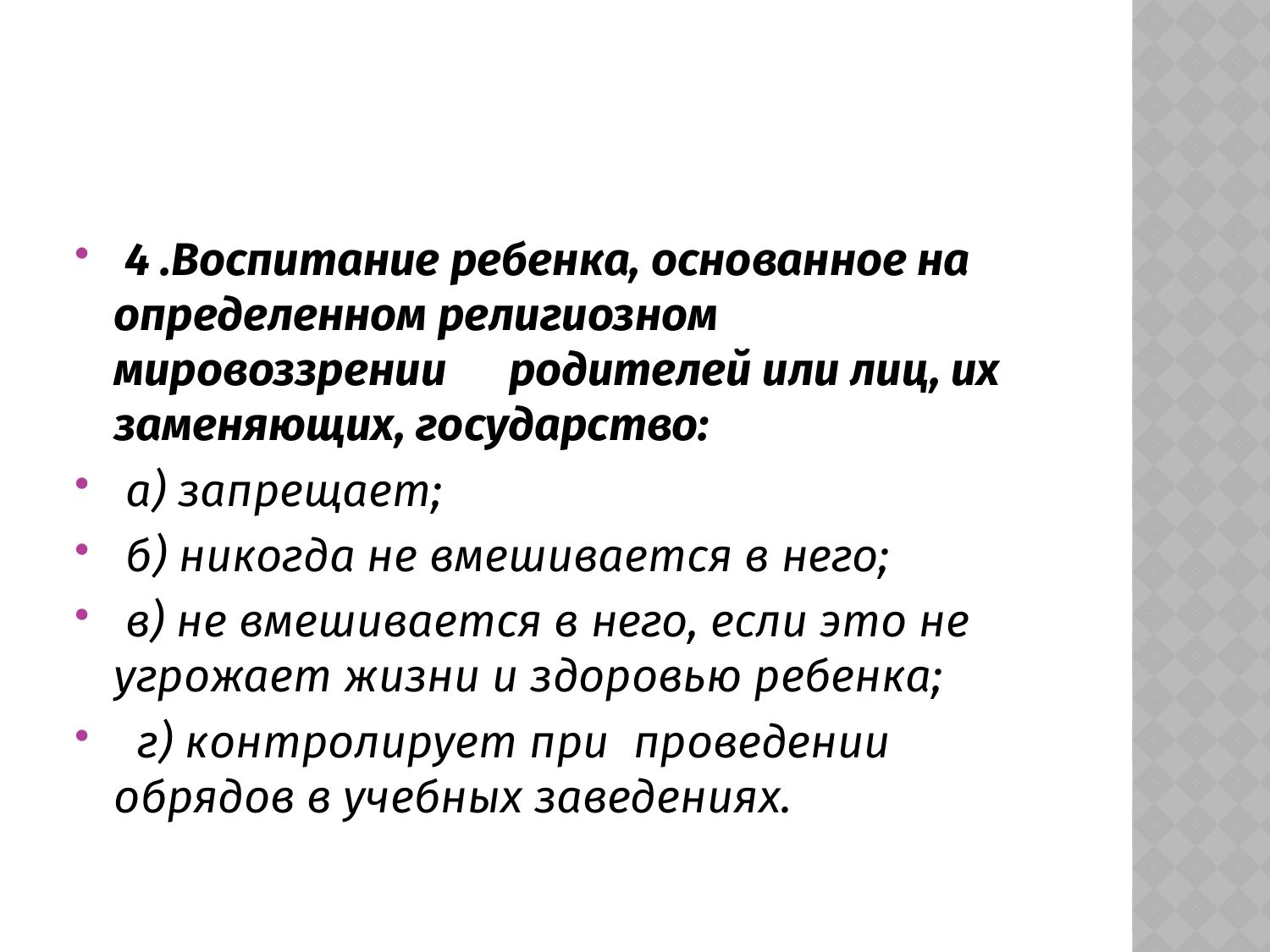

#
 4 .Воспитание ребенка, основанное на определенном религиозном мировоззрении      родителей или лиц, их заменяющих, государство:
 а) запрещает;
 б) никогда не вмешивается в него;
 в) не вмешивается в него, если это не угрожает жизни и здоровью ребенка;
  г) контролирует при  проведении обрядов в учебных заведениях.